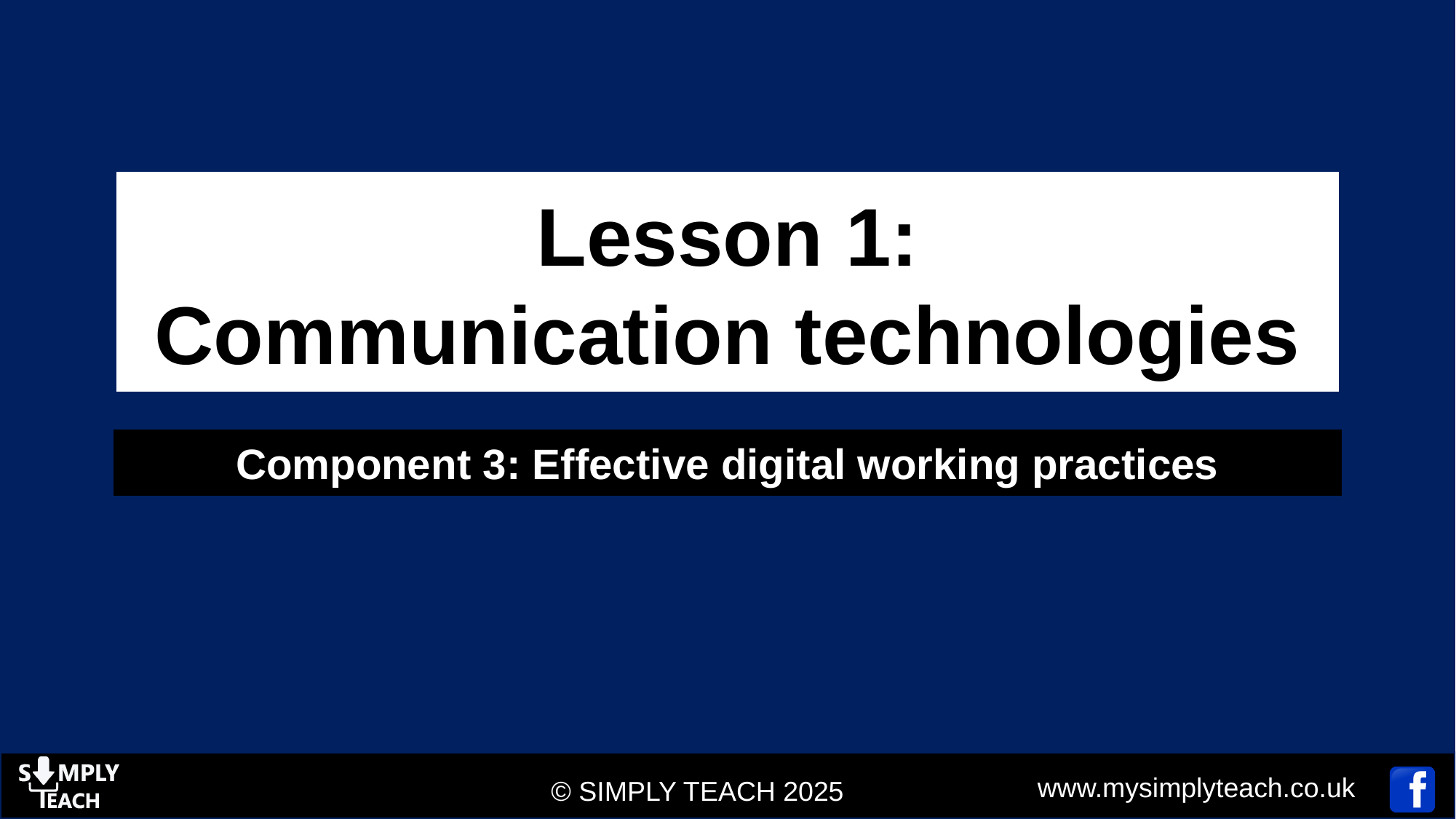

Lesson 1:
Communication technologies
Component 3: Effective digital working practices